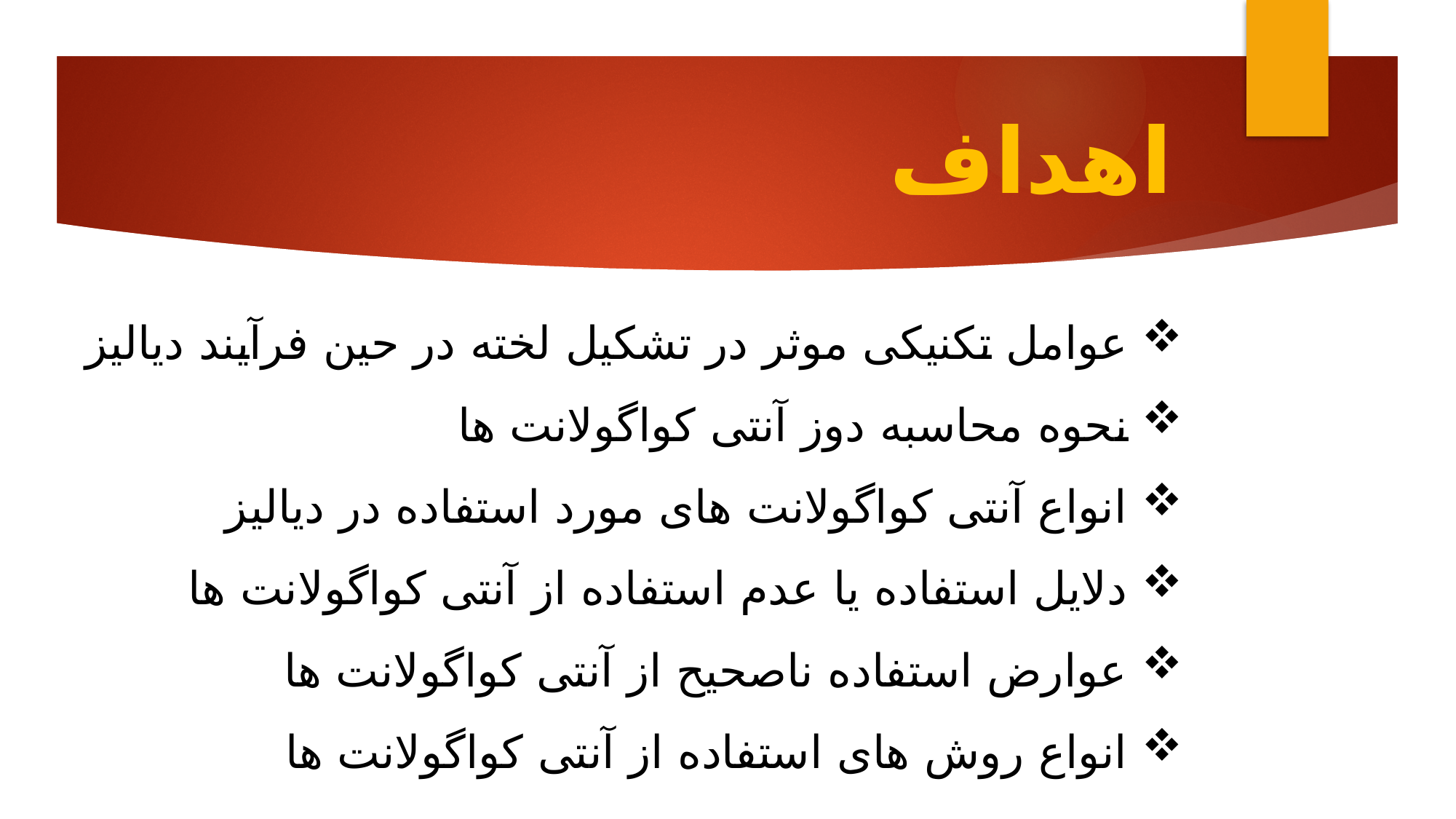

# اهداف
 عوامل تکنیکی موثر در تشکیل لخته در حین فرآیند دیالیز
 نحوه محاسبه دوز آنتی کواگولانت ها
 انواع آنتی کواگولانت های مورد استفاده در دیالیز
 دلایل استفاده یا عدم استفاده از آنتی کواگولانت ها
 عوارض استفاده ناصحیح از آنتی کواگولانت ها
 انواع روش های استفاده از آنتی کواگولانت ها